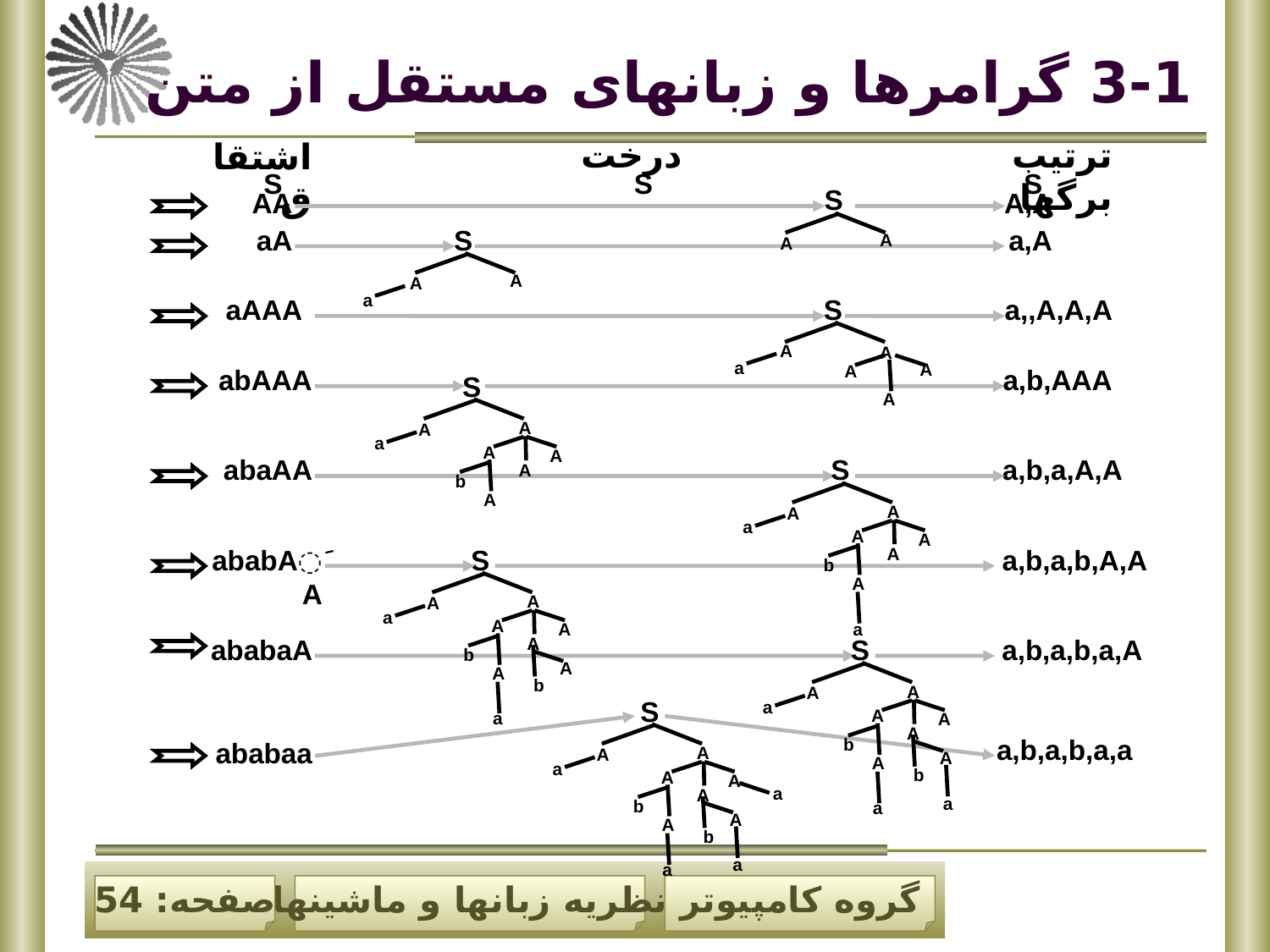

3-1 گرامرها و زبانهای مستقل از متن
درخت
ترتیب برگها
اشتقاق
S
S
S
S
A
A
AA
A,A

aA
S
A
A
a

a,A

S
A
A
a
A

A

A
aAAA
a,,A,A,A

abAAA
a,b,AAA
S
A
A
a

A

b

A
A
A

abaAA
S
A
A
a

A

b

A
A
A

a
a,b,a,A,A

َababAA
S
A
A
a

A

b

A
A
A
A

b

a
a,b,a,b,A,A

ababaA
S
A
A
a

A

b

A
A
A
A

b

a

a
a,b,a,b,a,A

S
A
A
a

A

b

A
A
A
A

b

a

a
a

a,b,a,b,a,a
ababaa